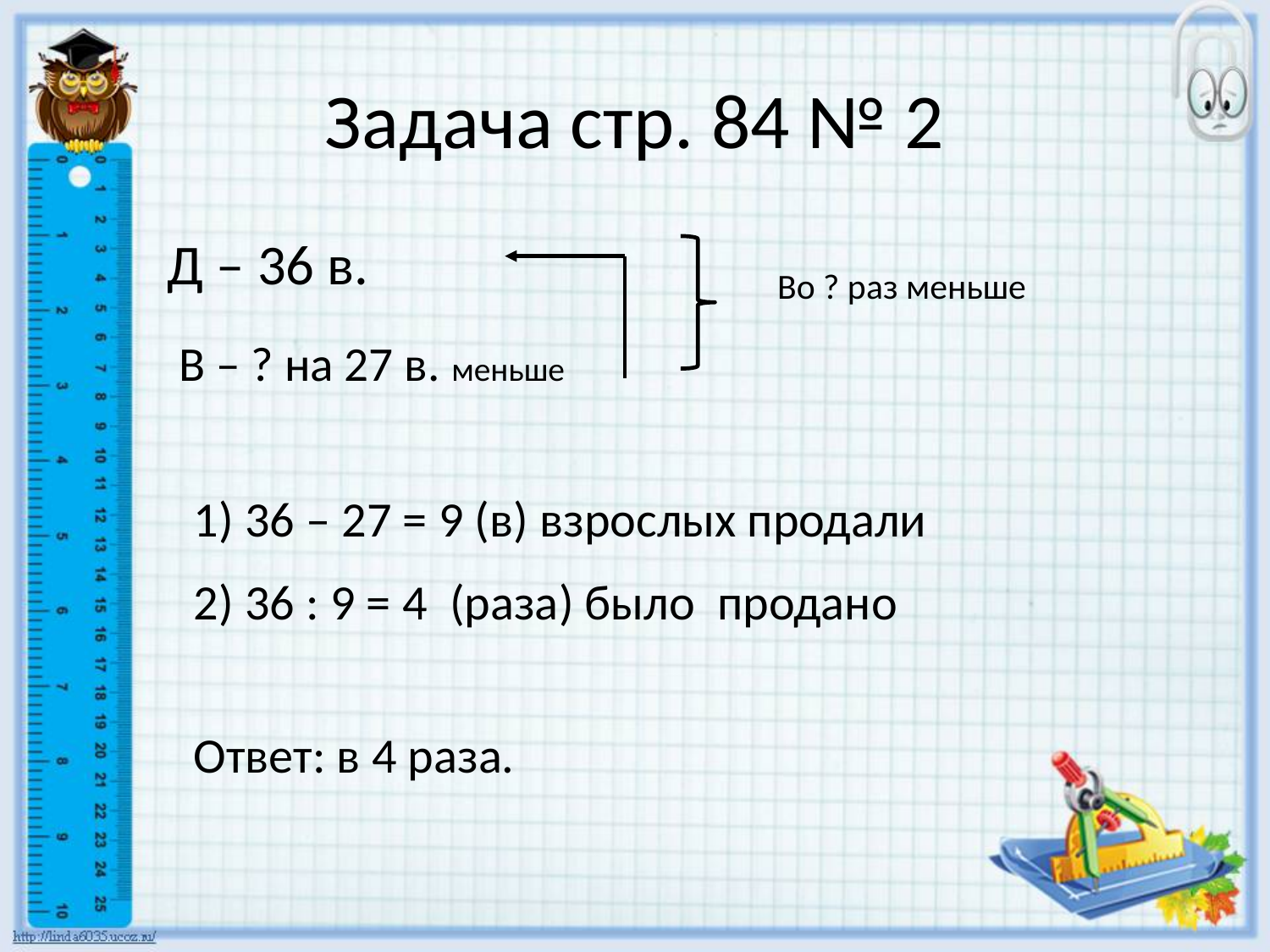

# Задача стр. 84 № 2
Д – 36 в.

Во ? раз меньше
 В – ? на 27 в. меньше
1) 36 – 27 = 9 (в) взрослых продали
2) 36 : 9 = 4  (раза) было  продано
Ответ: в 4 раза.